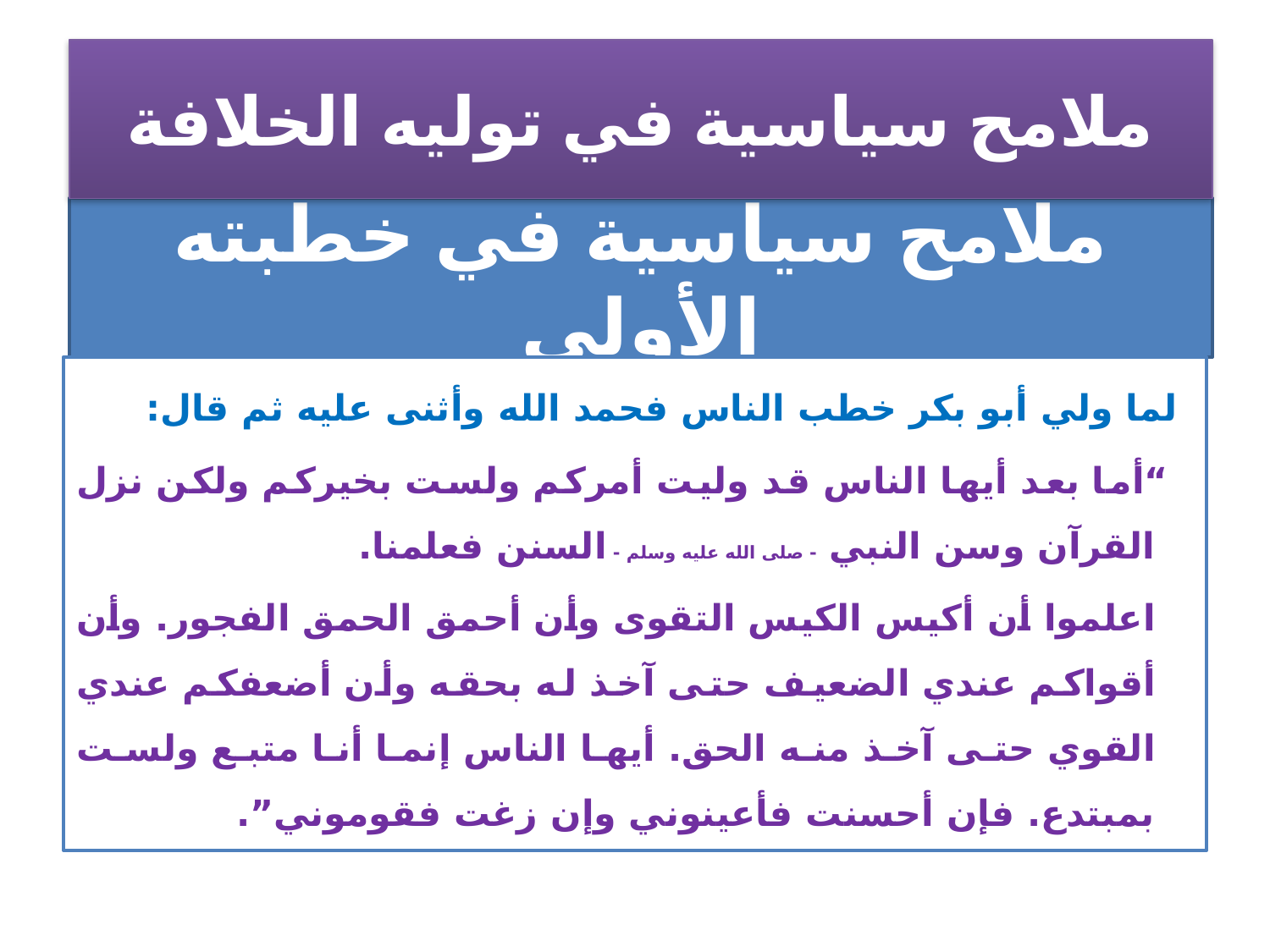

ملامح سياسية في توليه الخلافة
# ملامح سياسية في خطبته الأولى
  لما ولي أبو بكر خطب الناس فحمد الله وأثنى عليه ثم قال:
  “أما بعد أيها الناس قد وليت أمركم ولست بخيركم ولكن نزل القرآن وسن النبي - صلى الله عليه وسلم - السنن فعلمنا.
   اعلموا أن أكيس الكيس التقوى وأن أحمق الحمق الفجور. وأن أقواكم عندي الضعيف حتى آخذ له بحقه وأن أضعفكم عندي القوي حتى آخذ منه الحق. أيها الناس إنما أنا متبع ولست بمبتدع. فإن أحسنت فأعينوني وإن زغت فقوموني”.